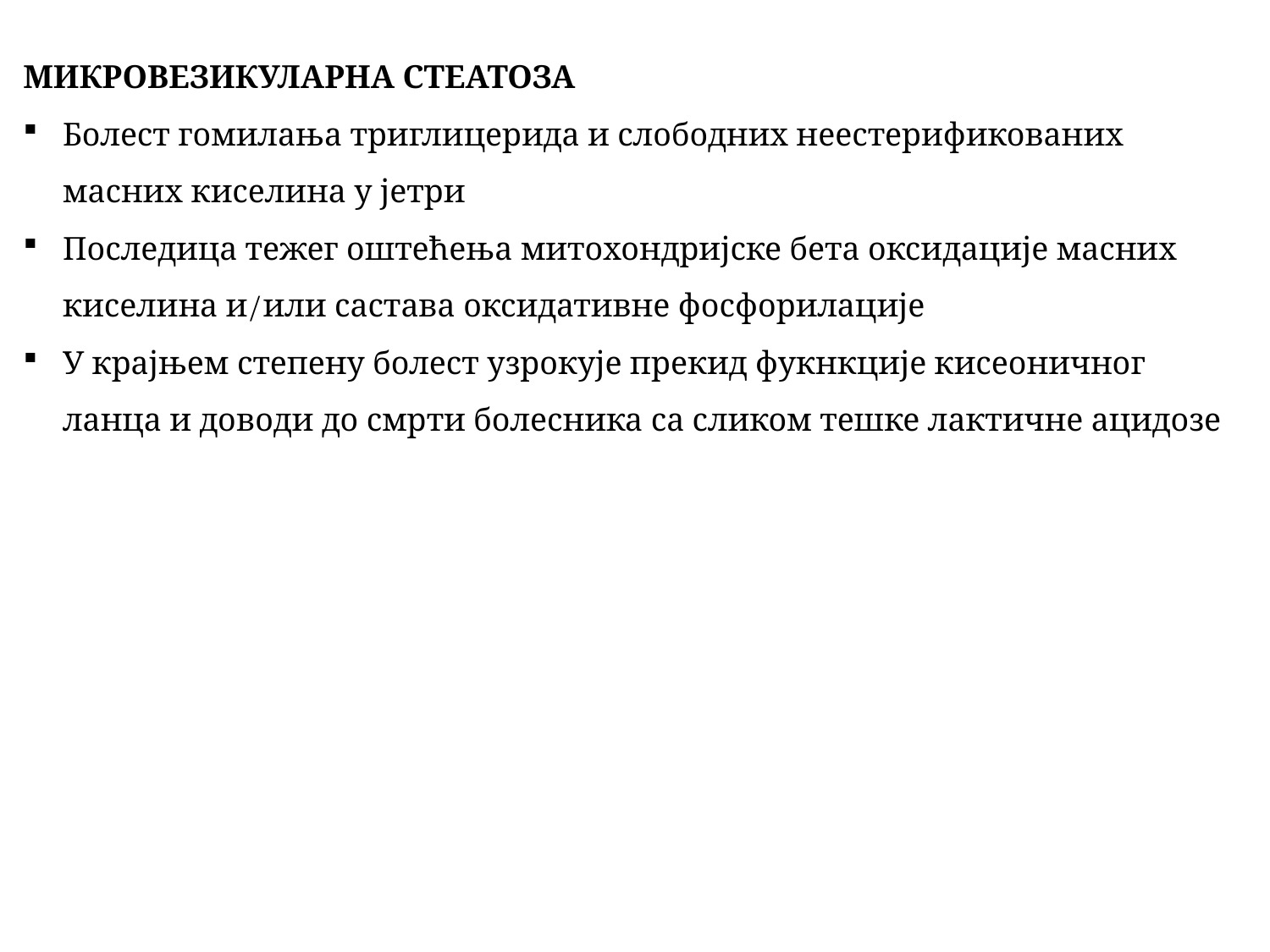

МИКРОВЕЗИКУЛАРНА СТЕАТОЗА
Болест гомилања триглицерида и слободних неестерификованих масних киселина у јетри
Последица тежег оштећења митохондријске бета оксидације масних киселина и/или састава оксидативне фосфорилације
У крајњем степену болест узрокује прекид фукнкције кисеоничног ланца и доводи до смрти болесника са сликом тешке лактичне ацидозе